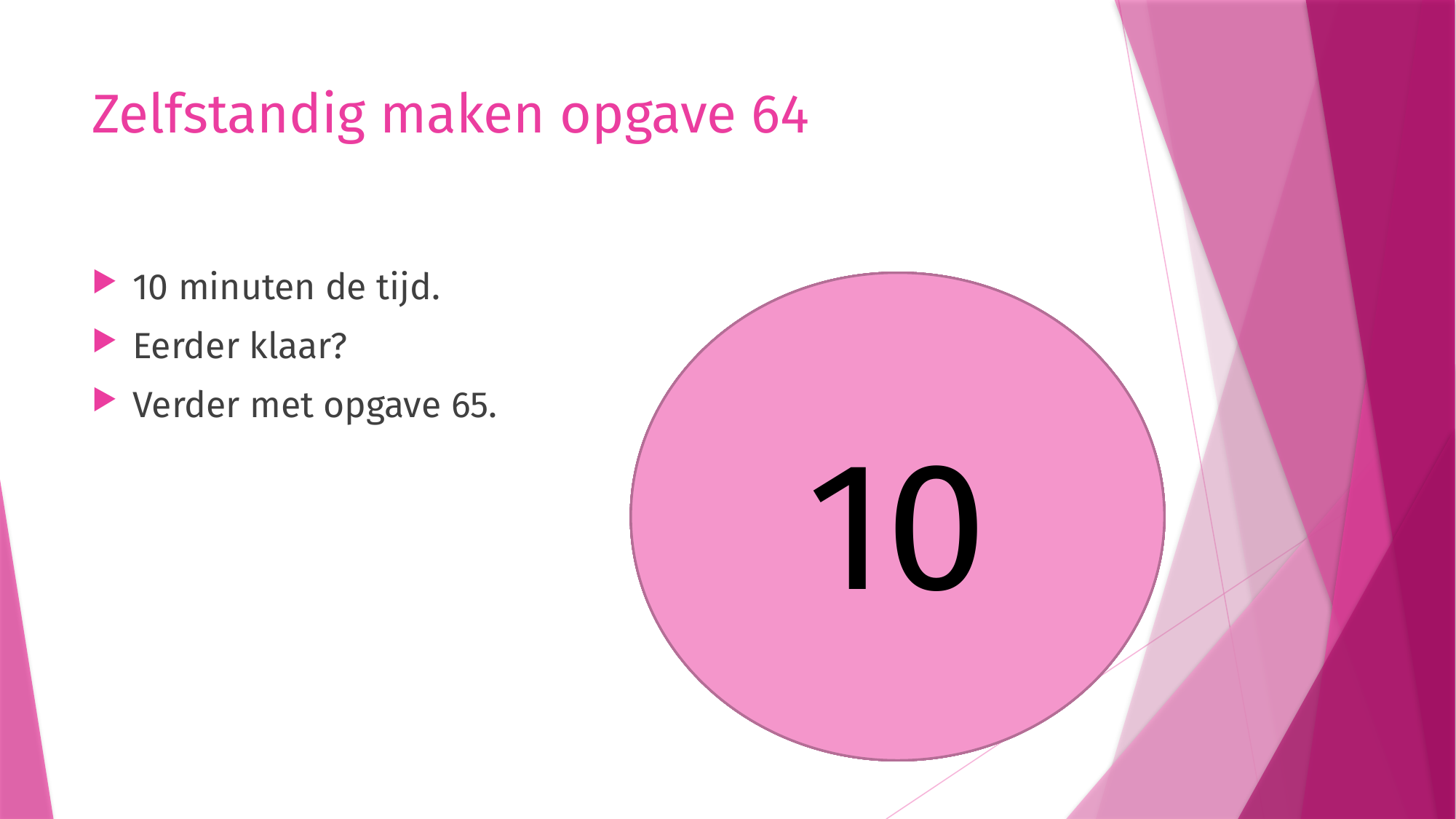

# Zelfstandig maken opgave 64
10 minuten de tijd.
Eerder klaar?
Verder met opgave 65.
10
8
9
5
6
7
4
3
1
2